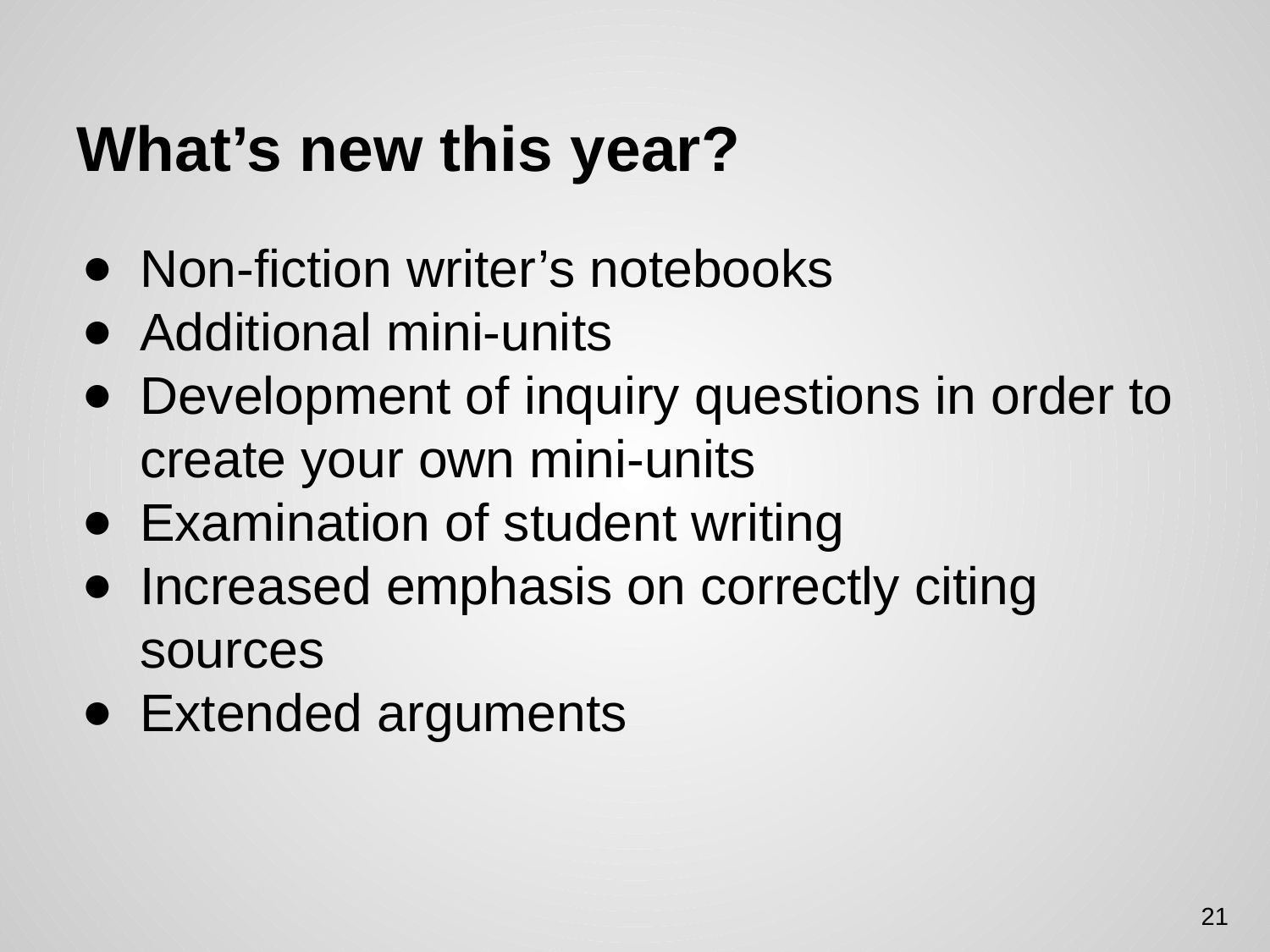

# What’s new this year?
Non-fiction writer’s notebooks
Additional mini-units
Development of inquiry questions in order to create your own mini-units
Examination of student writing
Increased emphasis on correctly citing sources
Extended arguments